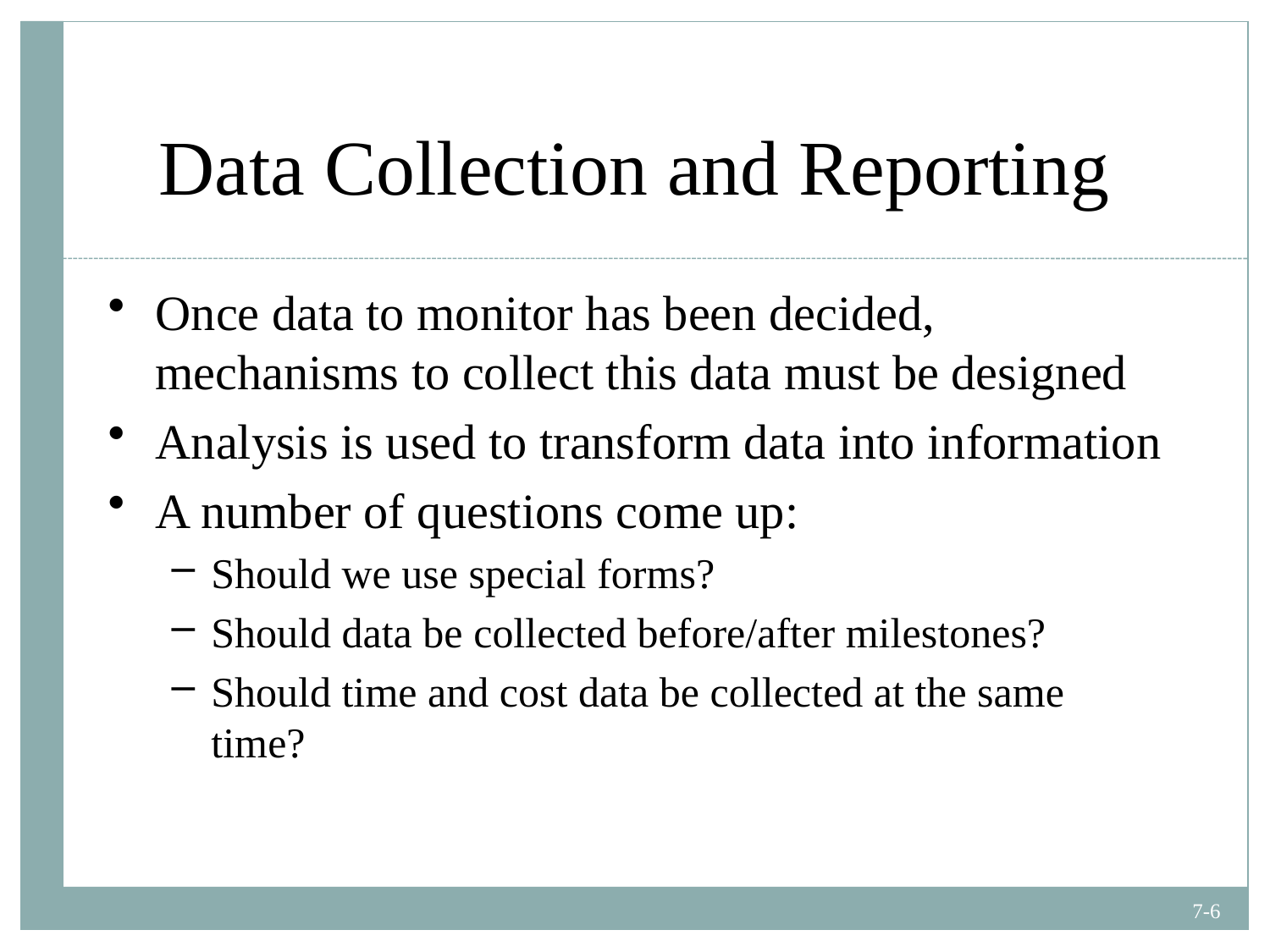

# Data Collection and Reporting
Once data to monitor has been decided, mechanisms to collect this data must be designed
Analysis is used to transform data into information
A number of questions come up:
Should we use special forms?
Should data be collected before/after milestones?
Should time and cost data be collected at the same time?